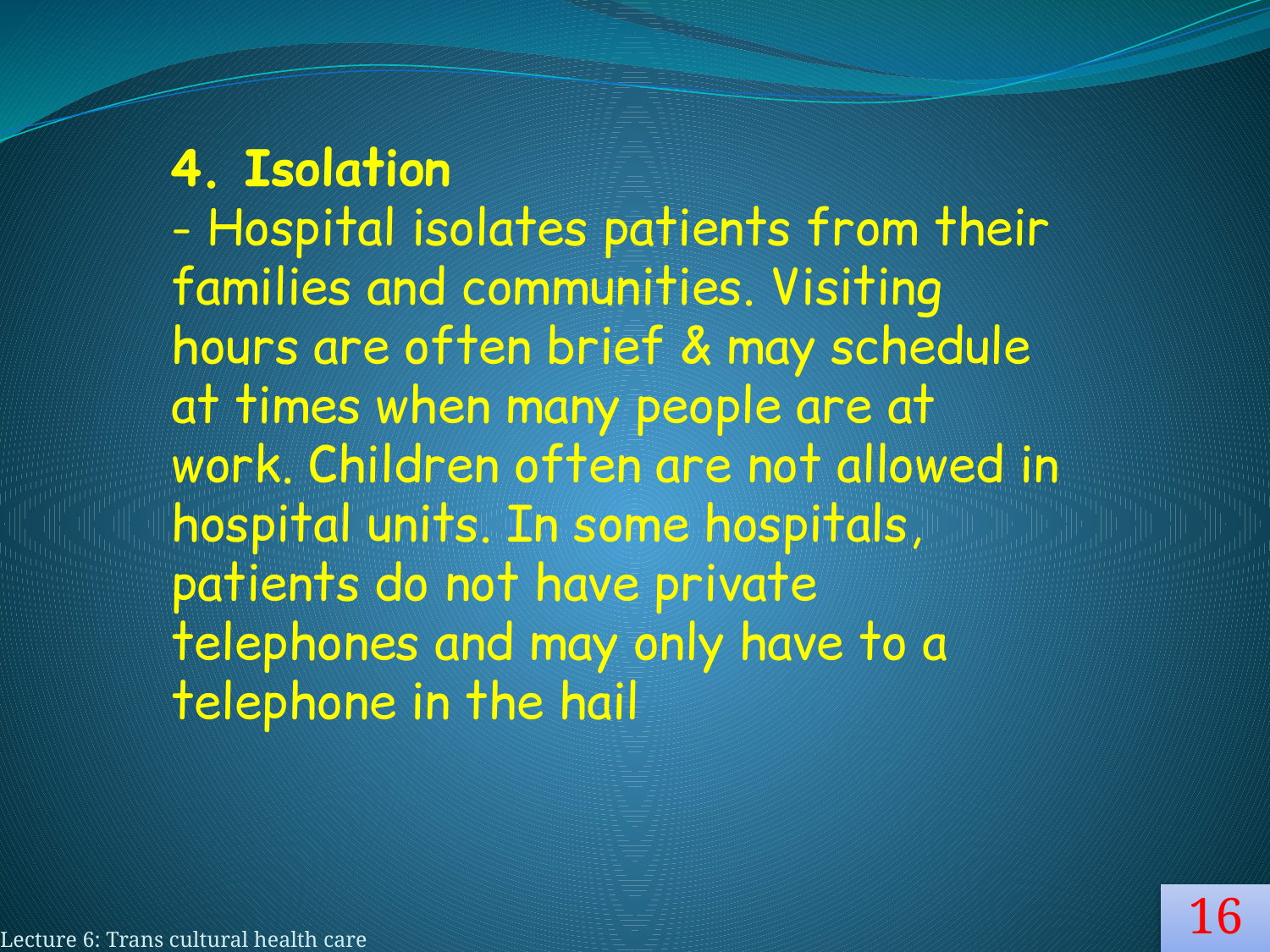

4. Isolation
- Hospital isolates patients from their families and communities. Visiting hours are often brief & may schedule at times when many people are at work. Children often are not allowed in hospital units. In some hospitals, patients do not have private telephones and may only have to a telephone in the hail
#
16
Lecture 6: Trans cultural health care